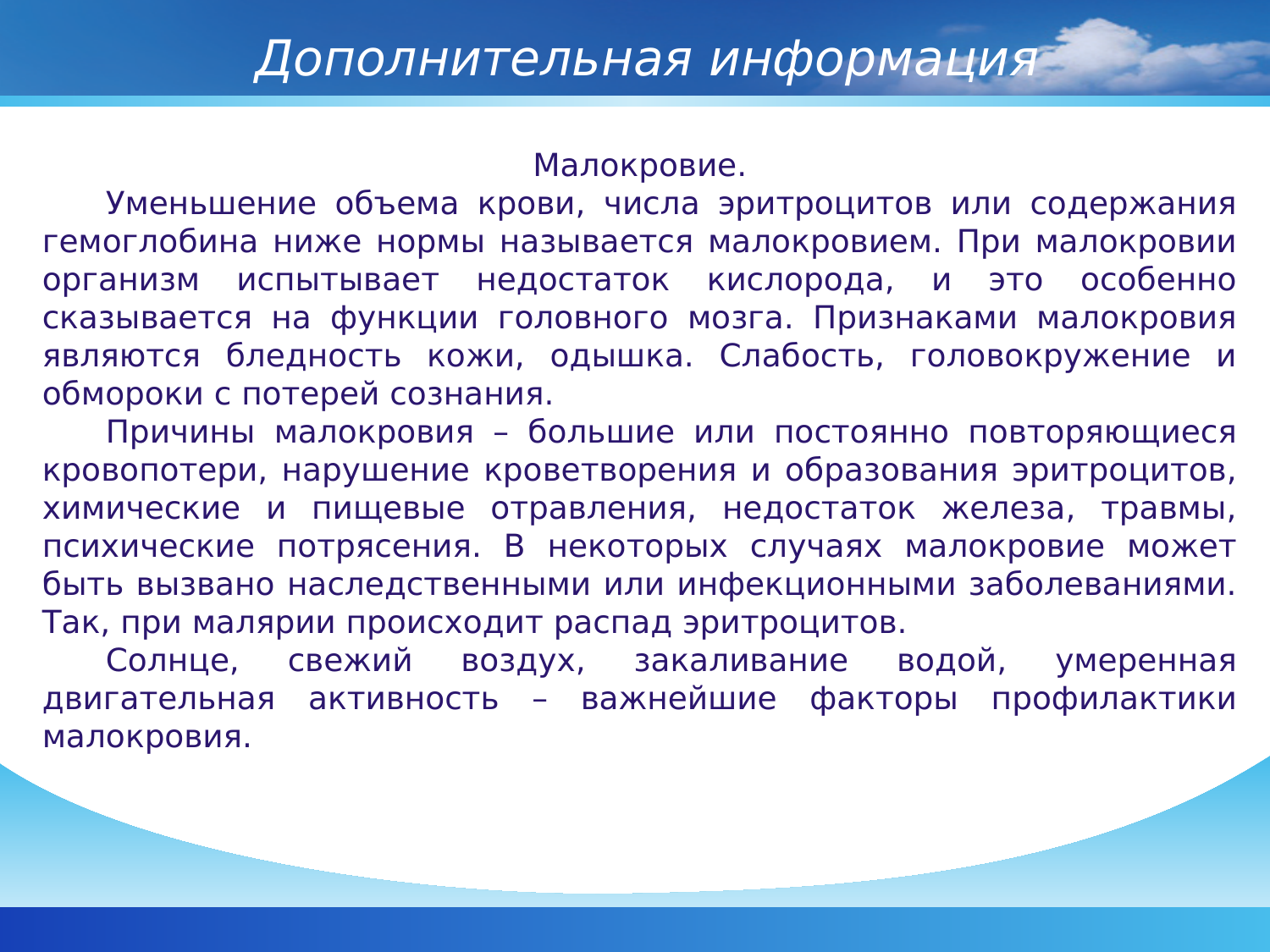

Дополнительная информация
Малокровие.
Уменьшение объема крови, числа эритроцитов или содержания гемоглобина ниже нормы называется малокровием. При малокровии организм испытывает недостаток кислорода, и это особенно сказывается на функции головного мозга. Признаками малокровия являются бледность кожи, одышка. Слабость, головокружение и обмороки с потерей сознания.
Причины малокровия – большие или постоянно повторяющиеся кровопотери, нарушение кроветворения и образования эритроцитов, химические и пищевые отравления, недостаток железа, травмы, психические потрясения. В некоторых случаях малокровие может быть вызвано наследственными или инфекционными заболеваниями. Так, при малярии происходит распад эритроцитов.
Солнце, свежий воздух, закаливание водой, умеренная двигательная активность – важнейшие факторы профилактики малокровия.